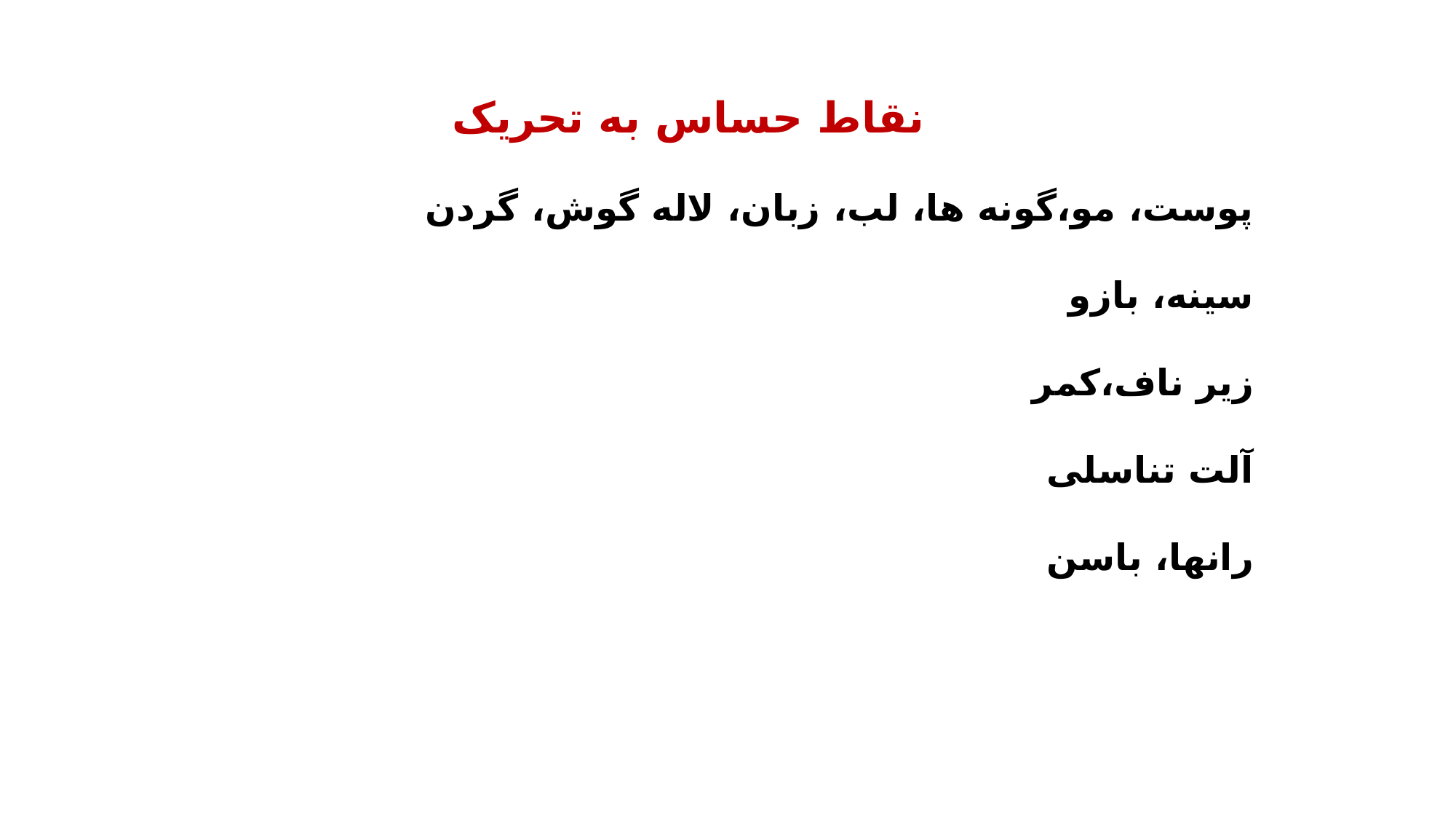

نقاط حساس به تحریک
پوست، مو،گونه ها، لب، زبان، لاله گوش، گردن
سینه، بازو
زیر ناف،کمر
آلت تناسلی
رانها، باسن

42